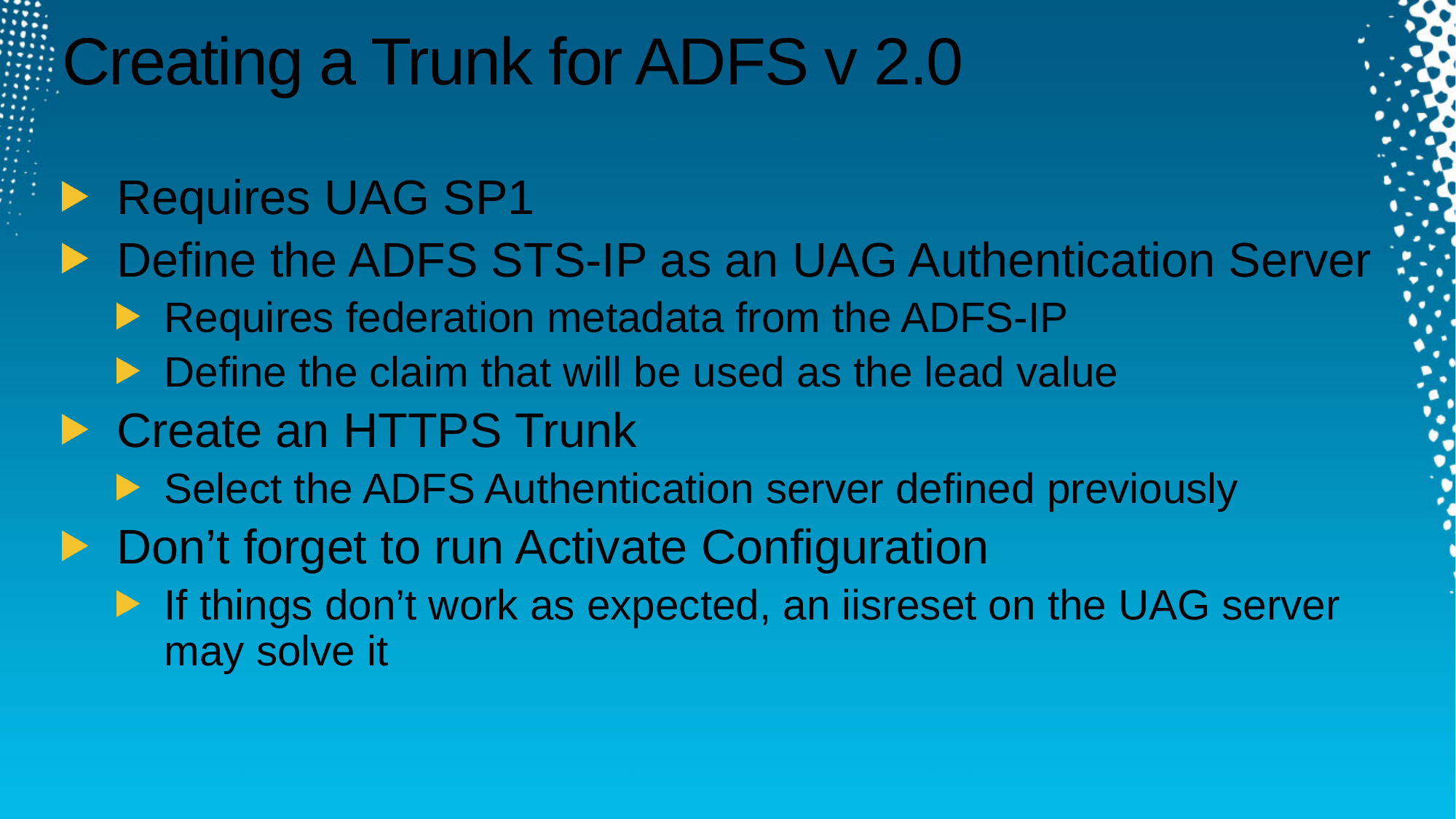

# Creating a Trunk for ADFS v 2.0
Requires UAG SP1
Define the ADFS STS-IP as an UAG Authentication Server
Requires federation metadata from the ADFS-IP
Define the claim that will be used as the lead value
Create an HTTPS Trunk
Select the ADFS Authentication server defined previously
Don’t forget to run Activate Configuration
If things don’t work as expected, an iisreset on the UAG server may solve it